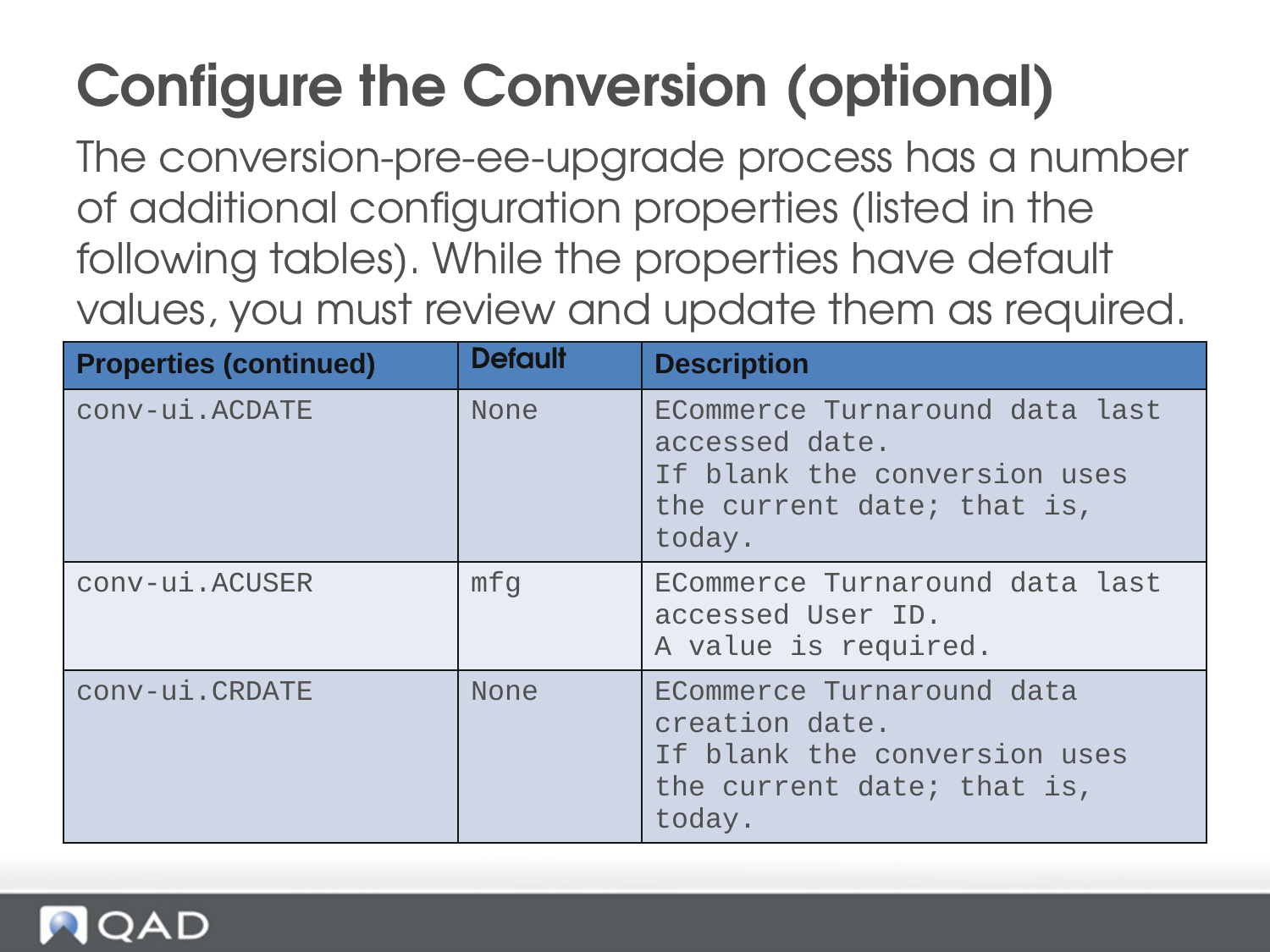

# Configure the Conversion (optional)
The conversion-pre-ee-upgrade process has a number of additional configuration properties (listed in the following tables). While the properties have default values, you must review and update them as required.
| Properties (continued) | Default | Description |
| --- | --- | --- |
| conv-ui.ACDATE | None | ECommerce Turnaround data last accessed date. If blank the conversion uses the current date; that is, today. |
| conv-ui.ACUSER | mfg | ECommerce Turnaround data last accessed User ID. A value is required. |
| conv-ui.CRDATE | None | ECommerce Turnaround data creation date. If blank the conversion uses the current date; that is, today. |